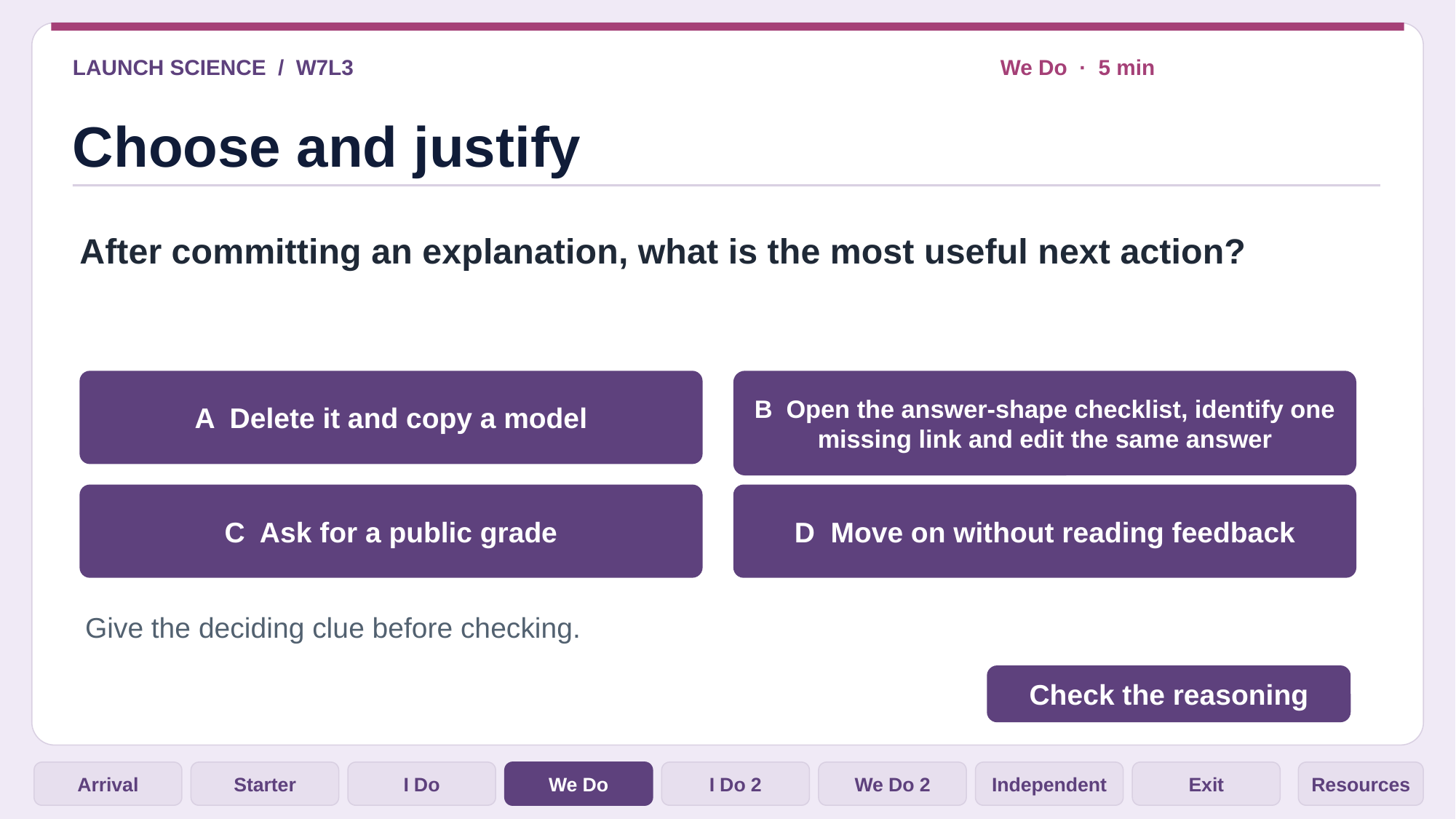

LAUNCH SCIENCE  /  W7L3
We Do  ·  5 min
Choose and justify

After committing an explanation, what is the most useful next action?
A  Delete it and copy a model
B  Open the answer-shape checklist, identify one missing link and edit the same answer
C  Ask for a public grade
D  Move on without reading feedback
Give the deciding clue before checking.
Check the reasoning
Arrival
Starter
I Do
We Do
I Do 2
We Do 2
Independent
Exit
Resources